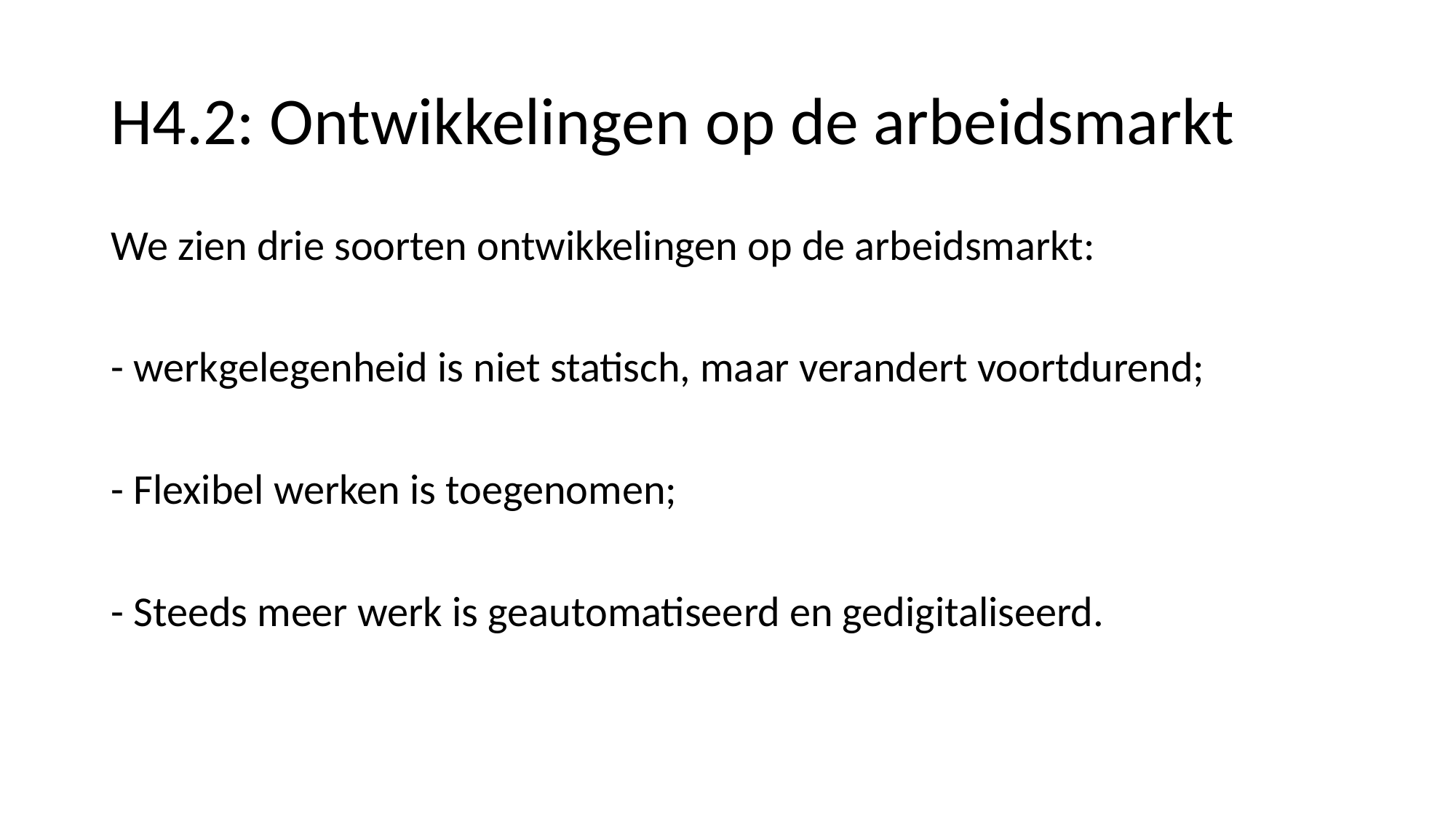

# H4.2: Ontwikkelingen op de arbeidsmarkt
We zien drie soorten ontwikkelingen op de arbeidsmarkt:

- werkgelegenheid is niet statisch, maar verandert voortdurend;

- Flexibel werken is toegenomen;

- Steeds meer werk is geautomatiseerd en gedigitaliseerd.